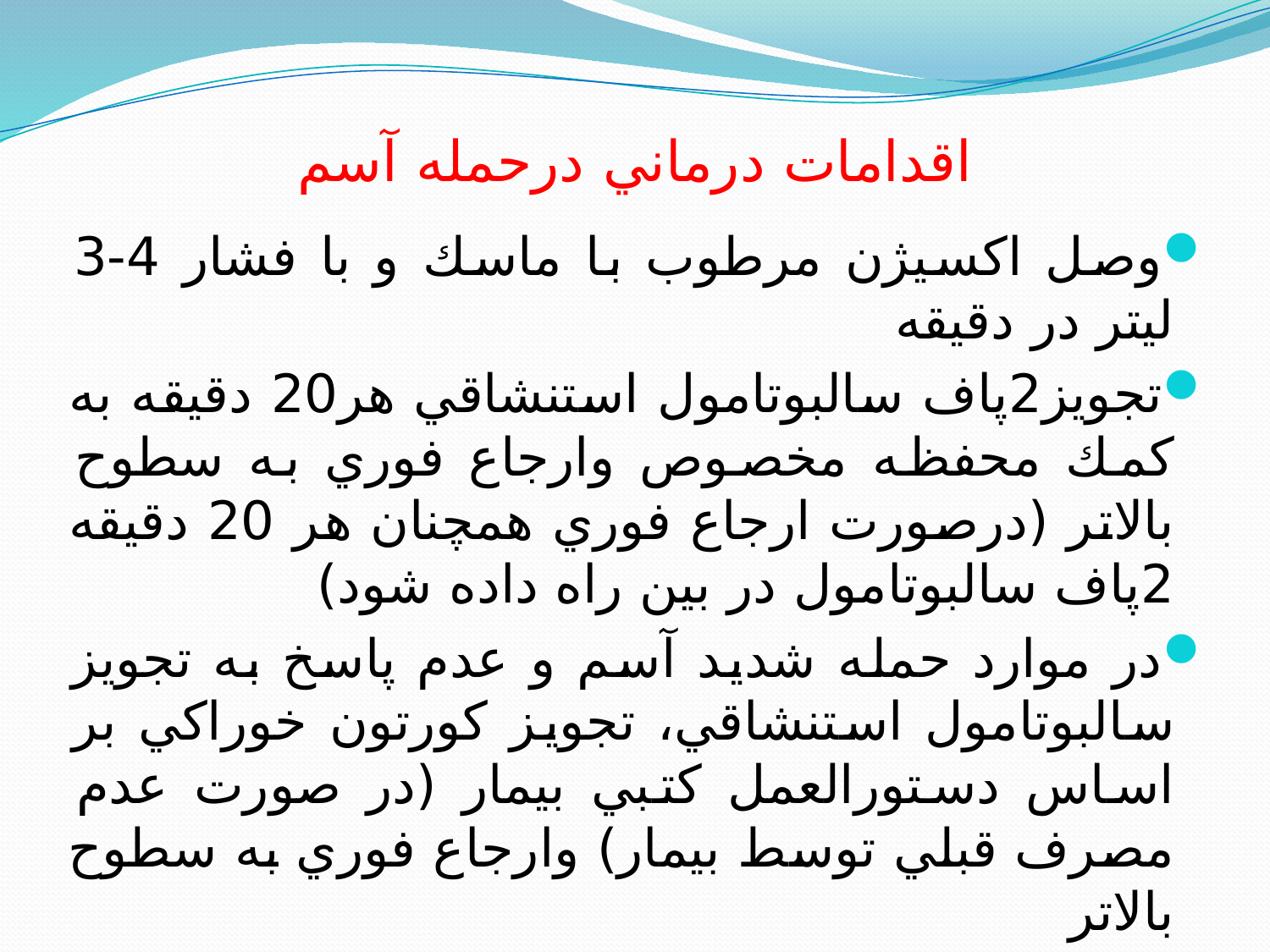

# اقدامات درماني درحمله آسم
وصل اكسيژن مرطوب با ماسك و با فشار 4-3 ليتر در دقيقه
تجويز2پاف سالبوتامول استنشاقي هر20 دقيقه به كمك محفظه مخصوص وارجاع فوري به سطوح بالاتر (درصورت ارجاع فوري همچنان هر 20 دقيقه 2پاف سالبوتامول در بين راه داده شود)
در موارد حمله شديد آسم و عدم پاسخ به تجويز سالبوتامول استنشاقي، تجويز كورتون خوراكي بر اساس دستورالعمل كتبي بيمار (در صورت عدم مصرف قبلي توسط بيمار) وارجاع فوري به سطوح بالاتر
درصورت عدم امكان ارجاع فوري، تجويز 2 تا 4 پاف سالبوتامول استنشاقي هر20 دقيقه و ارجاع فوري در اولين فرصت.